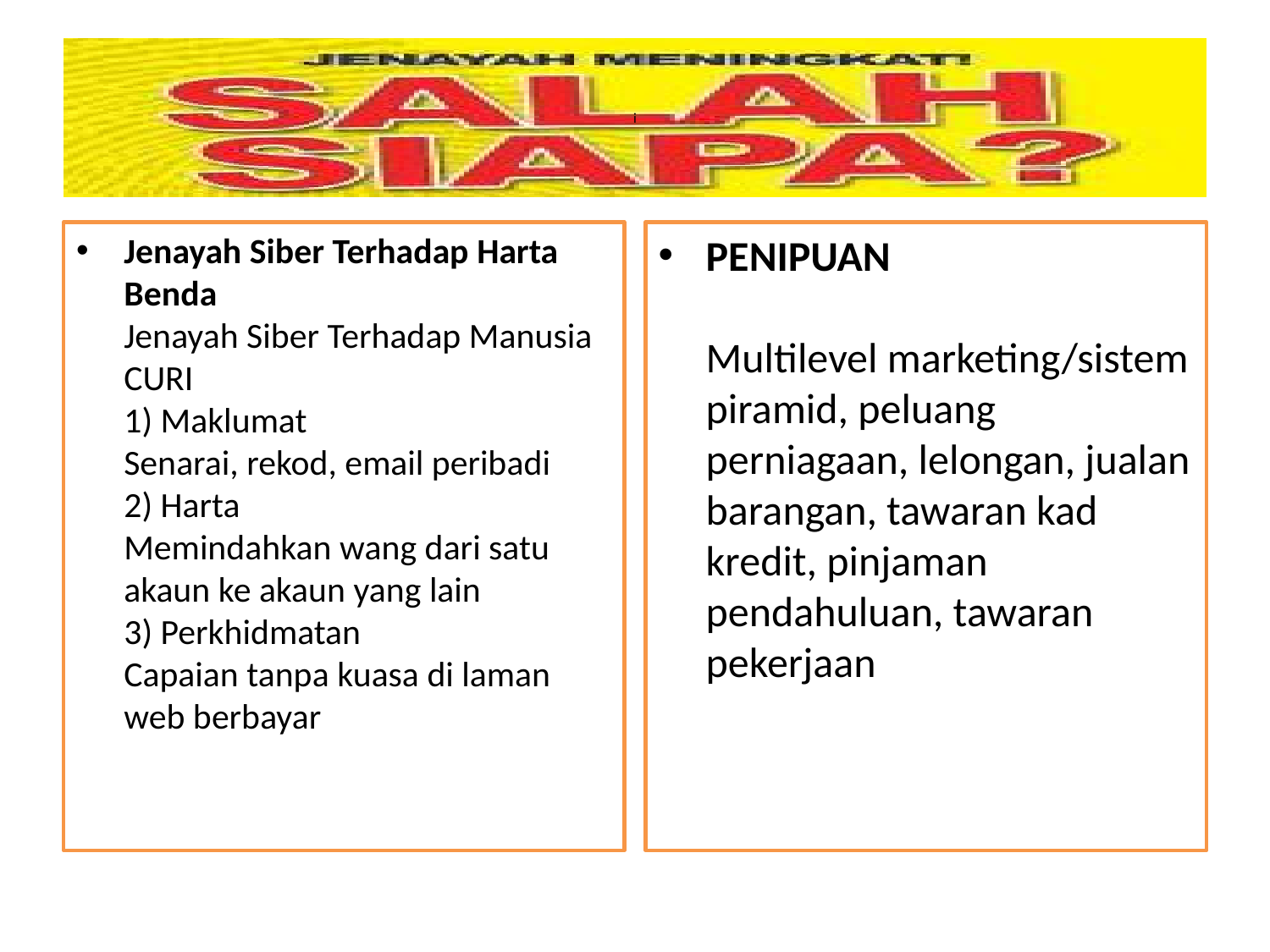

# i
Jenayah Siber Terhadap Harta Benda
Jenayah Siber Terhadap Manusia
CURI
1) Maklumat
Senarai, rekod, email peribadi
2) Harta
Memindahkan wang dari satu akaun ke akaun yang lain
3) Perkhidmatan
Capaian tanpa kuasa di laman web berbayar
PENIPUAN
Multilevel marketing/sistem piramid, peluang perniagaan, lelongan, jualan barangan, tawaran kad kredit, pinjaman pendahuluan, tawaran pekerjaan